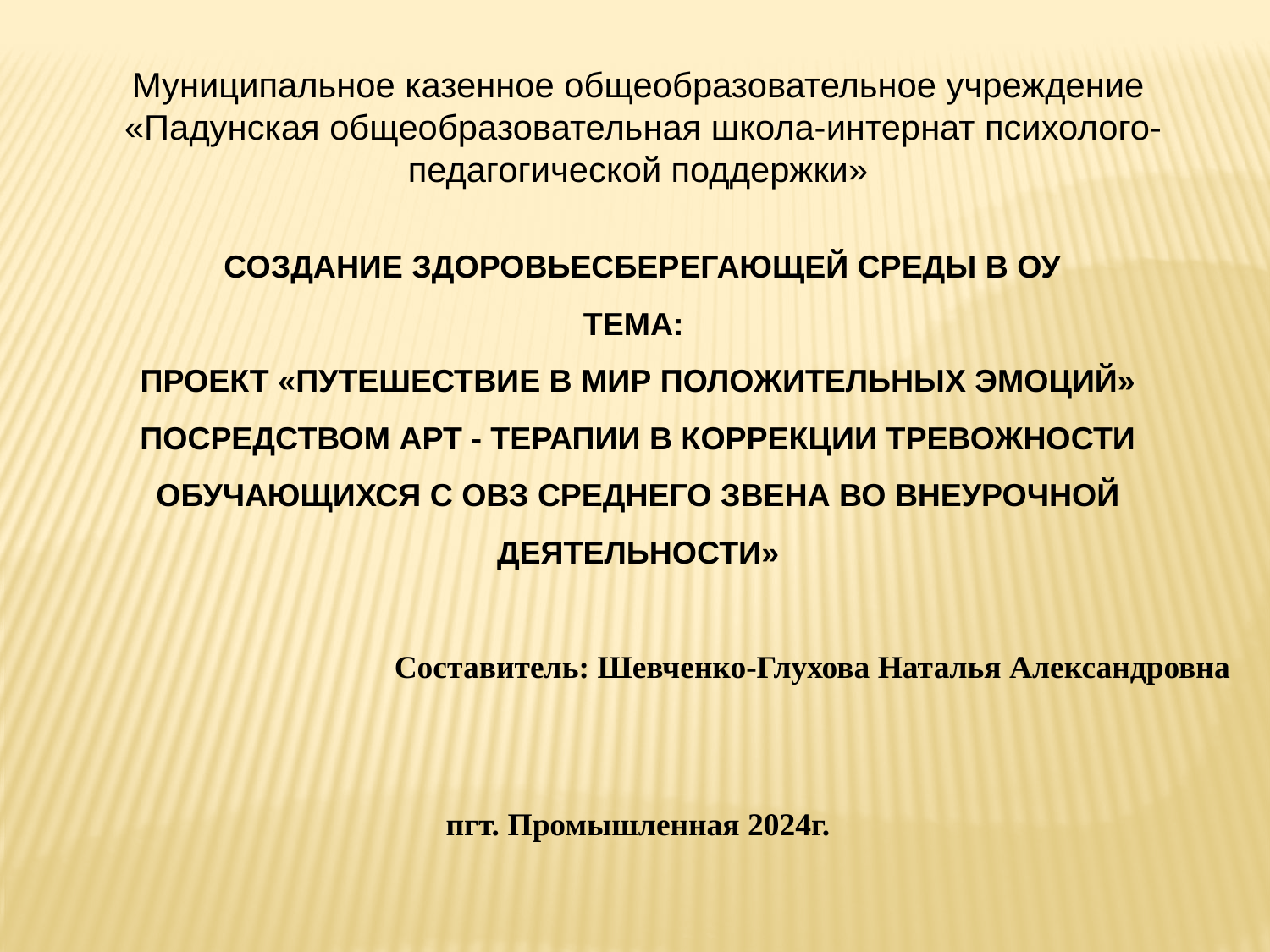

Муниципальное казенное общеобразовательное учреждение
 «Падунская общеобразовательная школа-интернат психолого-педагогической поддержки»

 СОЗДАНИЕ ЗДОРОВЬЕСБЕРЕГАЮЩЕЙ СРЕДЫ В ОУ
ТЕМА:
ПРОЕКТ «ПУТЕШЕСТВИЕ В МИР ПОЛОЖИТЕЛЬНЫХ ЭМОЦИЙ» ПОСРЕДСТВОМ АРТ - ТЕРАПИИ В КОРРЕКЦИИ ТРЕВОЖНОСТИ ОБУЧАЮЩИХСЯ С ОВЗ СРЕДНЕГО ЗВЕНА ВО ВНЕУРОЧНОЙ ДЕЯТЕЛЬНОСТИ»

Составитель: Шевченко-Глухова Наталья Александровна

пгт. Промышленная 2024г.